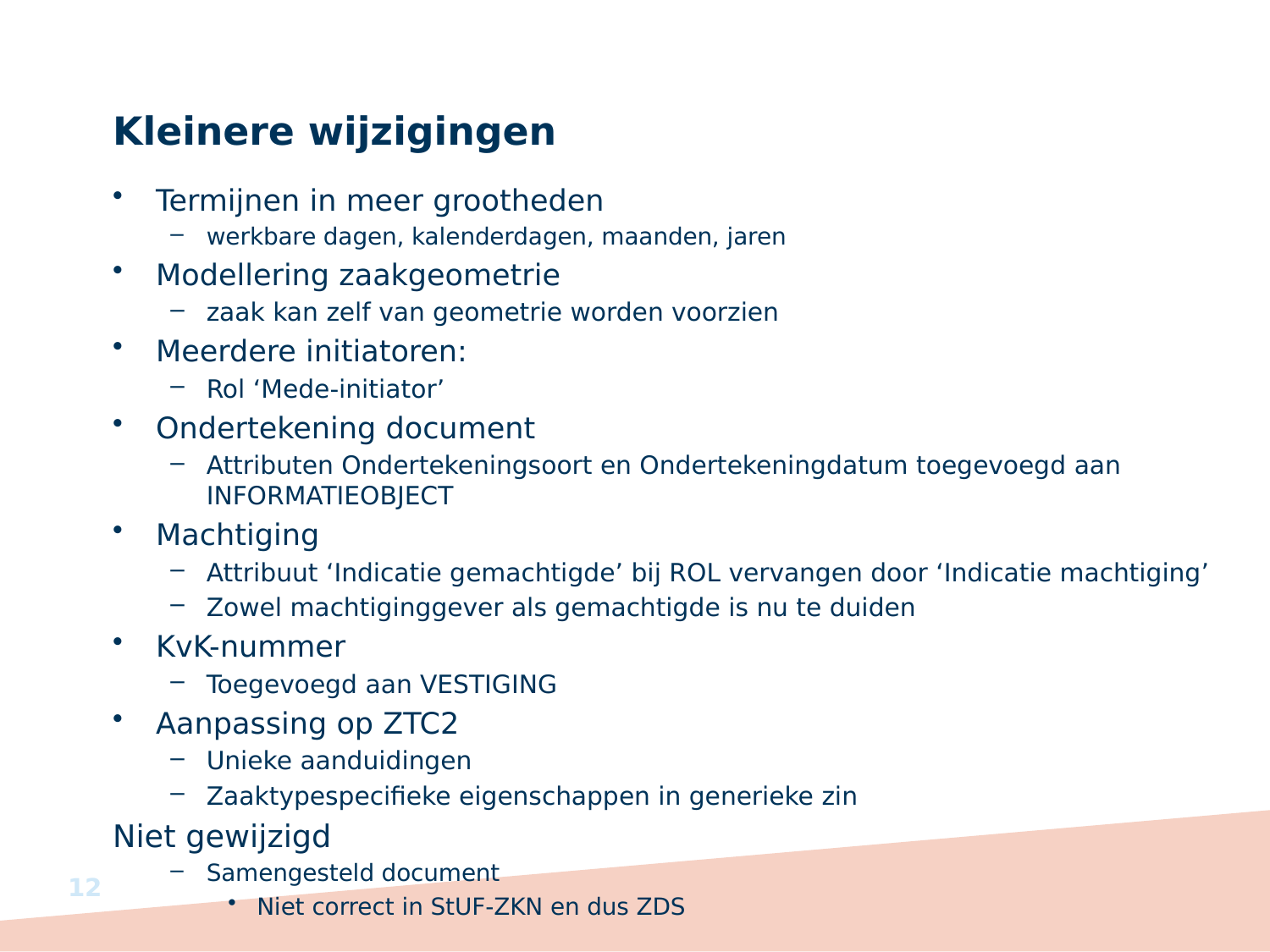

# Kleinere wijzigingen
Termijnen in meer grootheden
werkbare dagen, kalenderdagen, maanden, jaren
Modellering zaakgeometrie
zaak kan zelf van geometrie worden voorzien
Meerdere initiatoren:
Rol ‘Mede-initiator’
Ondertekening document
Attributen Ondertekeningsoort en Ondertekeningdatum toegevoegd aan INFORMATIEOBJECT
Machtiging
Attribuut ‘Indicatie gemachtigde’ bij ROL vervangen door ‘Indicatie machtiging’
Zowel machtiginggever als gemachtigde is nu te duiden
KvK-nummer
Toegevoegd aan VESTIGING
Aanpassing op ZTC2
Unieke aanduidingen
Zaaktypespecifieke eigenschappen in generieke zin
Niet gewijzigd
Samengesteld document
Niet correct in StUF-ZKN en dus ZDS
12